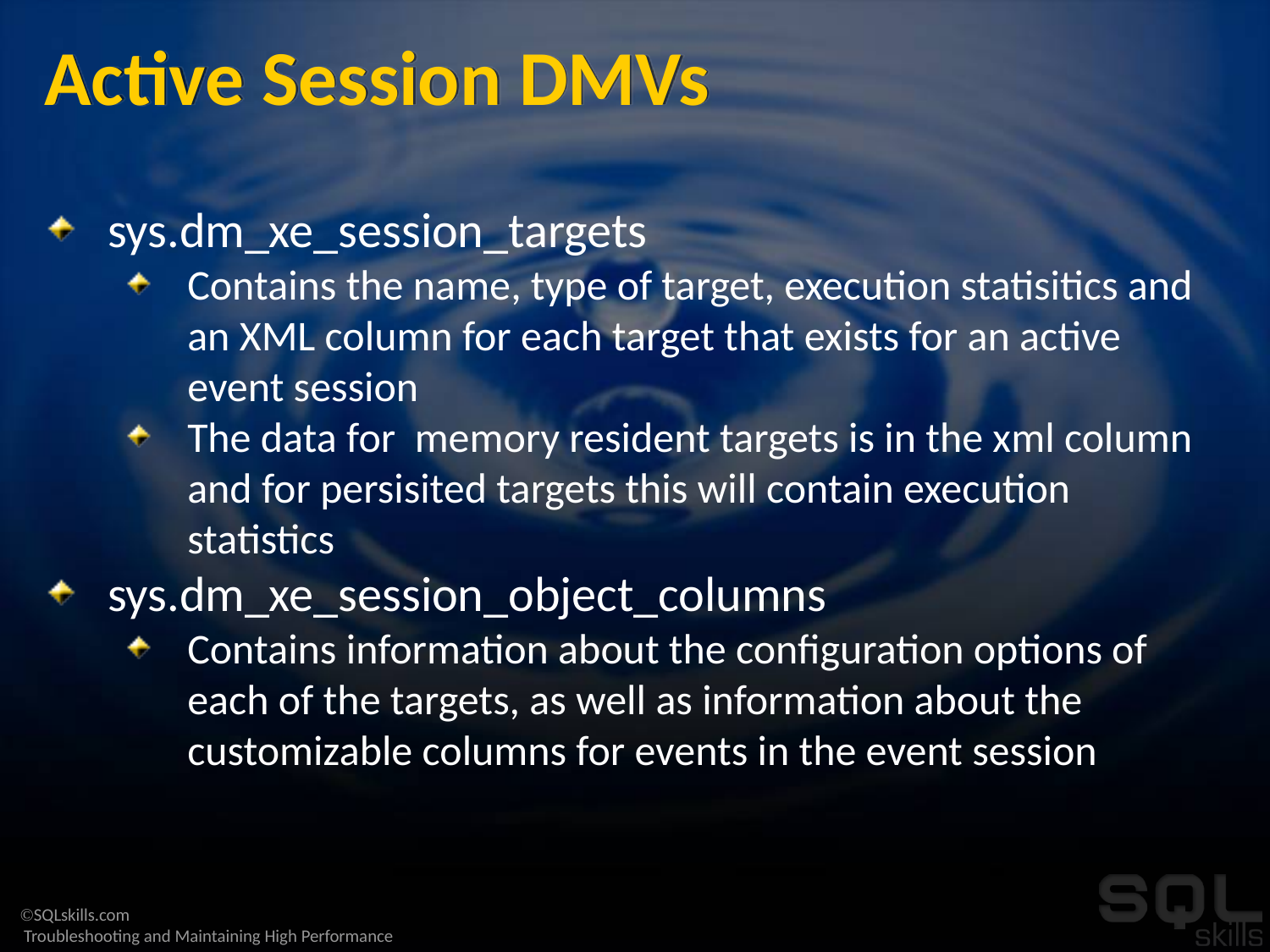

# Active Session DMVs
sys.dm_xe_session_targets
Contains the name, type of target, execution statisitics and an XML column for each target that exists for an active event session
The data for  memory resident targets is in the xml column and for persisited targets this will contain execution statistics
sys.dm_xe_session_object_columns
Contains information about the configuration options of each of the targets, as well as information about the customizable columns for events in the event session